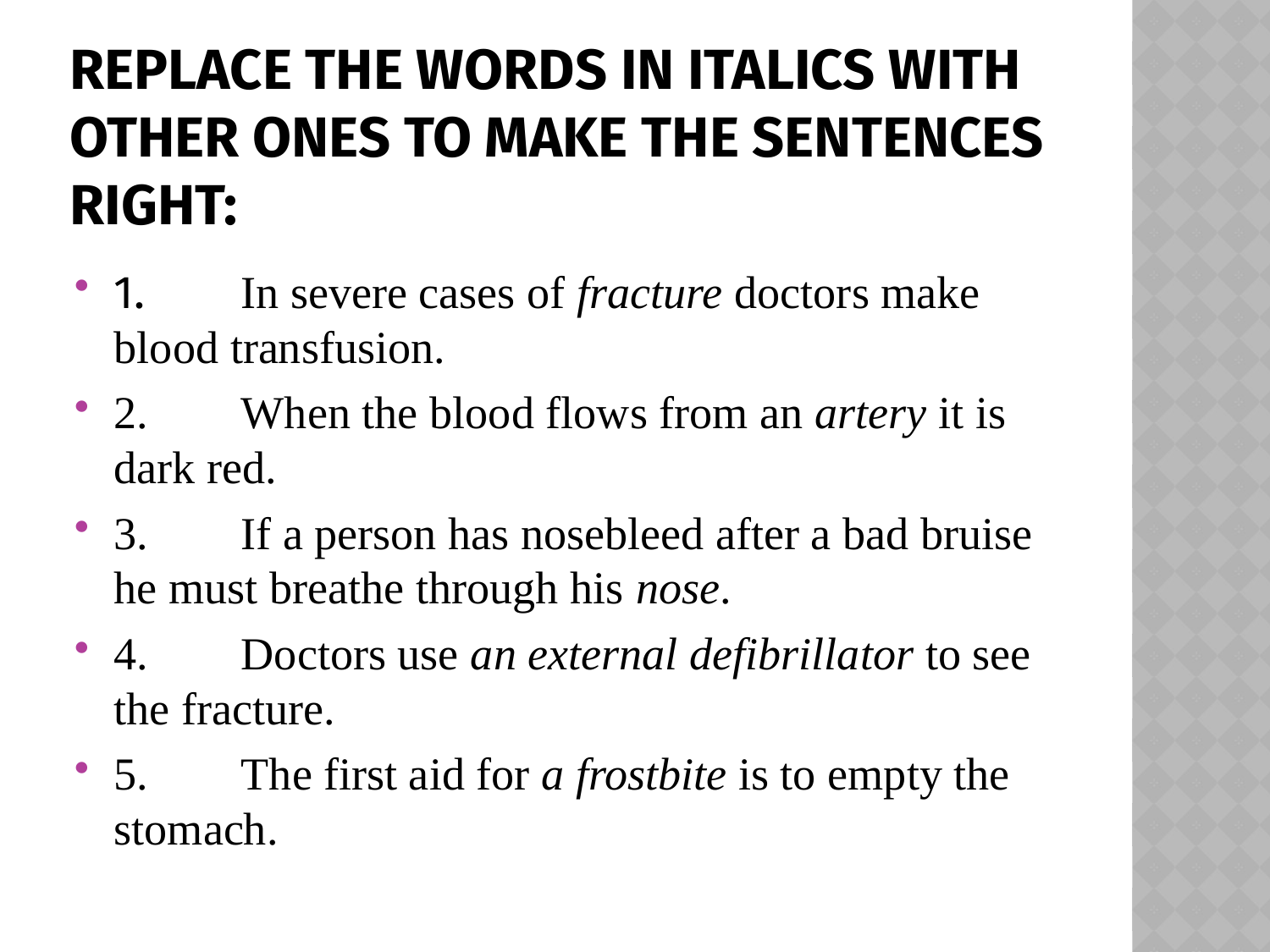

# Replace the words in italics with other ones to make the sentences right:
1.	In severe cases of fracture doctors make blood transfusion.
2.	When the blood flows from an artery it is dark red.
3.	If a person has nosebleed after a bad bruise he must breathe through his nose.
4.	Doctors use an external defibrillator to see the fracture.
5.	The first aid for a frostbite is to empty the stomach.